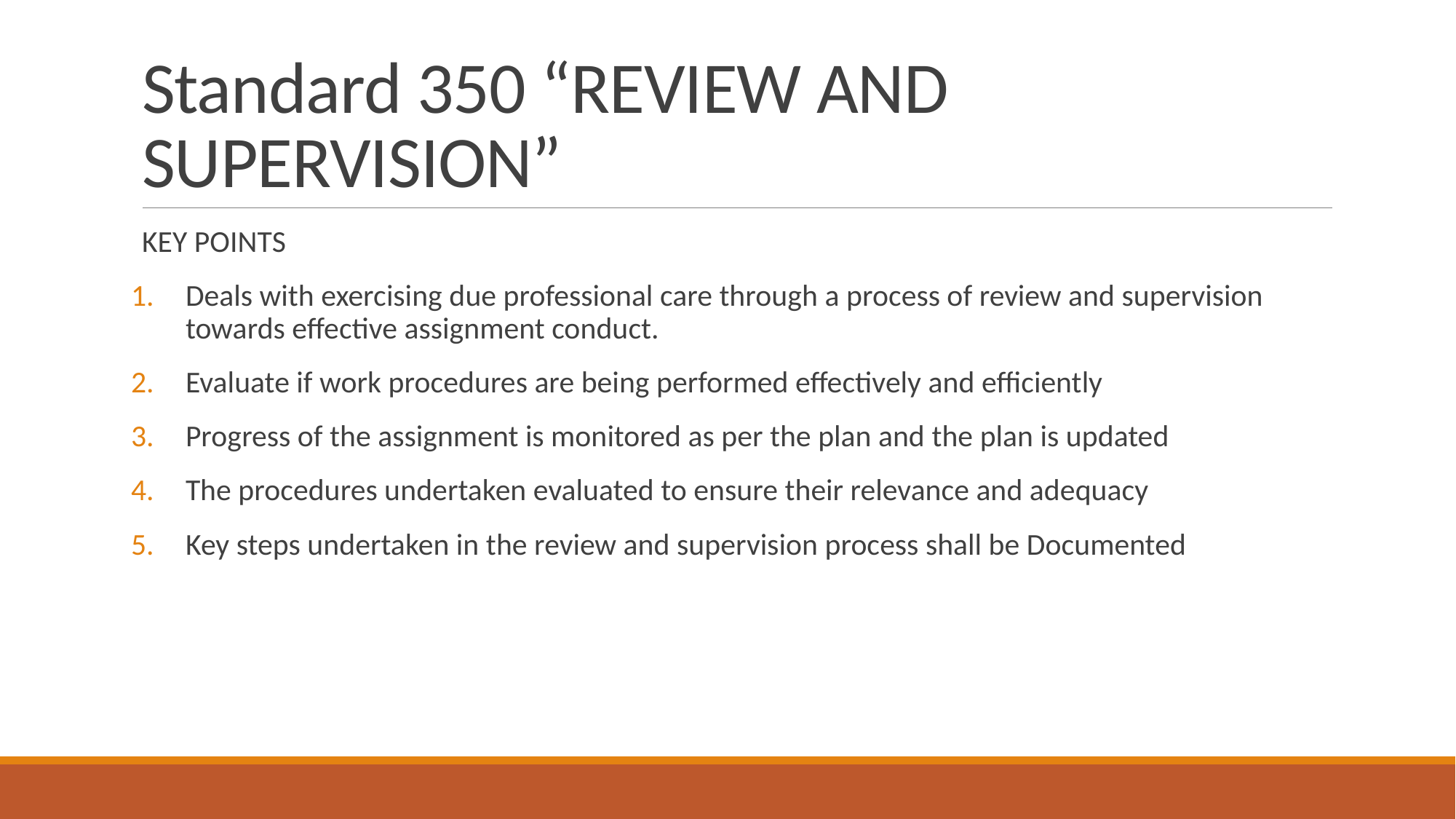

# Standard 350 “REVIEW AND SUPERVISION”
KEY POINTS
Deals with exercising due professional care through a process of review and supervision towards effective assignment conduct.
Evaluate if work procedures are being performed effectively and efficiently
Progress of the assignment is monitored as per the plan and the plan is updated
The procedures undertaken evaluated to ensure their relevance and adequacy
Key steps undertaken in the review and supervision process shall be Documented